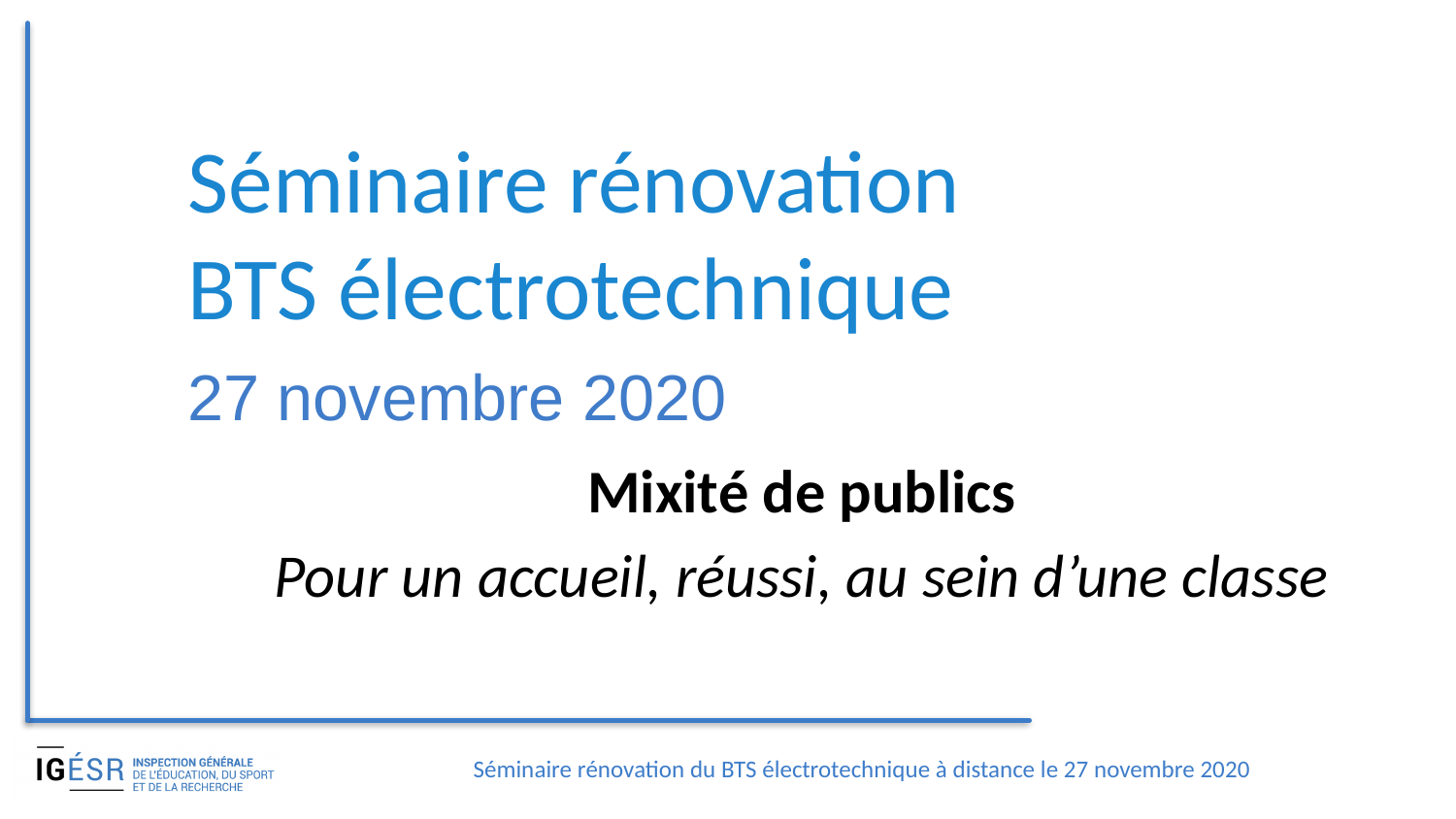

# Séminaire rénovation BTS électrotechnique
27 novembre 2020
Mixité de publics
Pour un accueil, réussi, au sein d’une classe